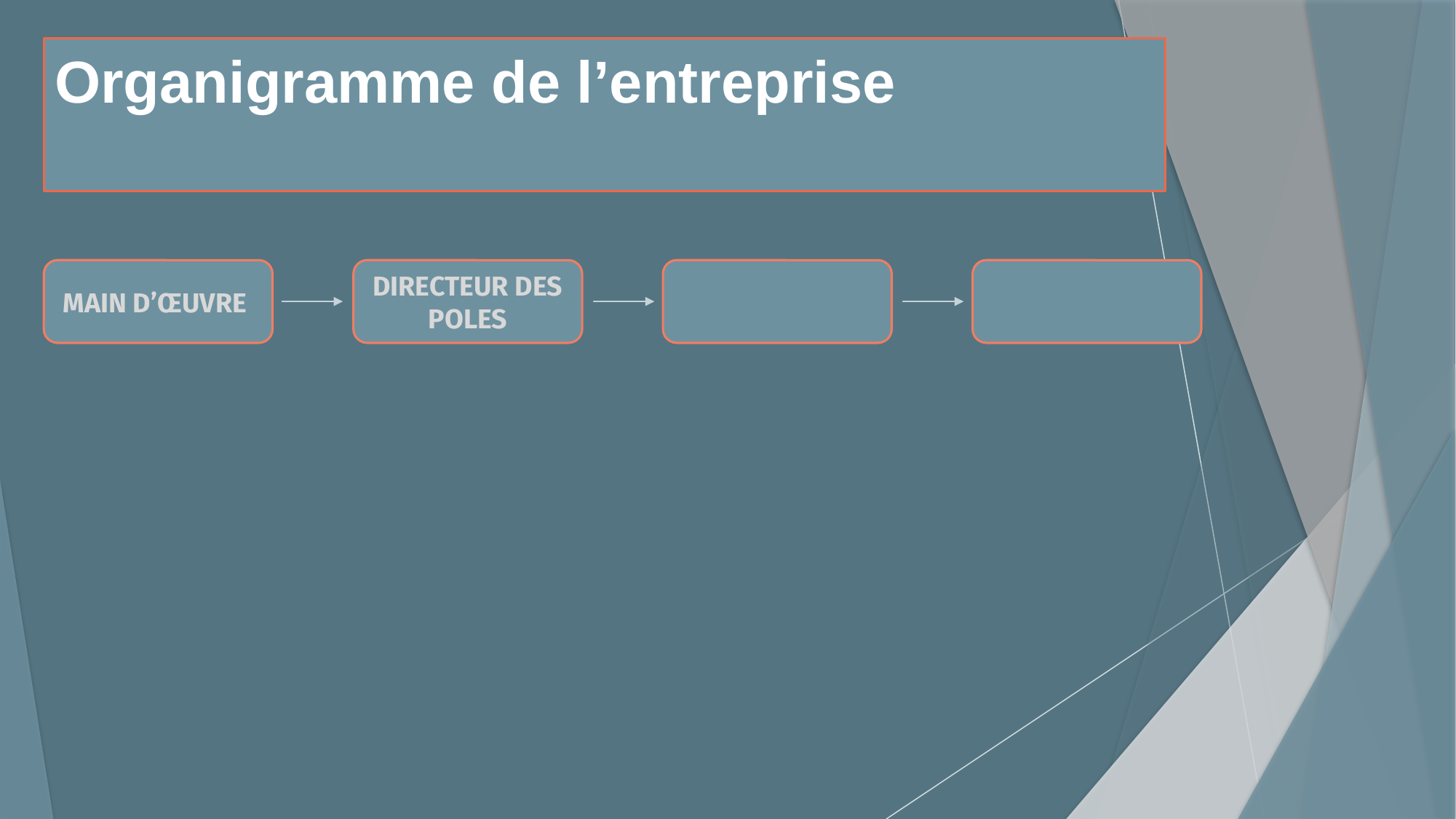

# Organigramme de l’entreprise

MAIN D’ŒUVRE
DIRECTEUR DES POLES